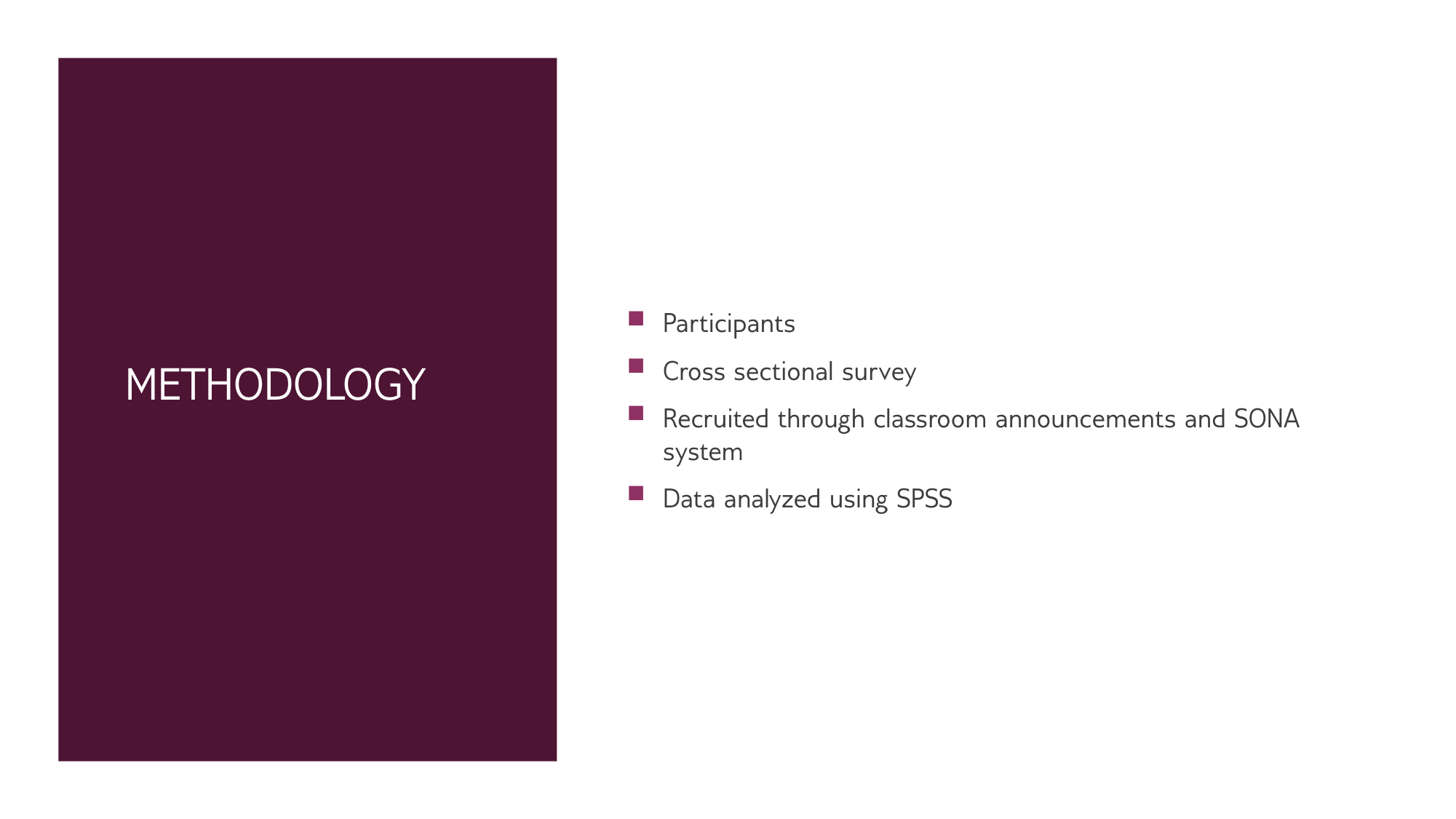

# Methodology
Participants
Cross sectional survey
Recruited through classroom announcements and SONA system
Data analyzed using SPSS